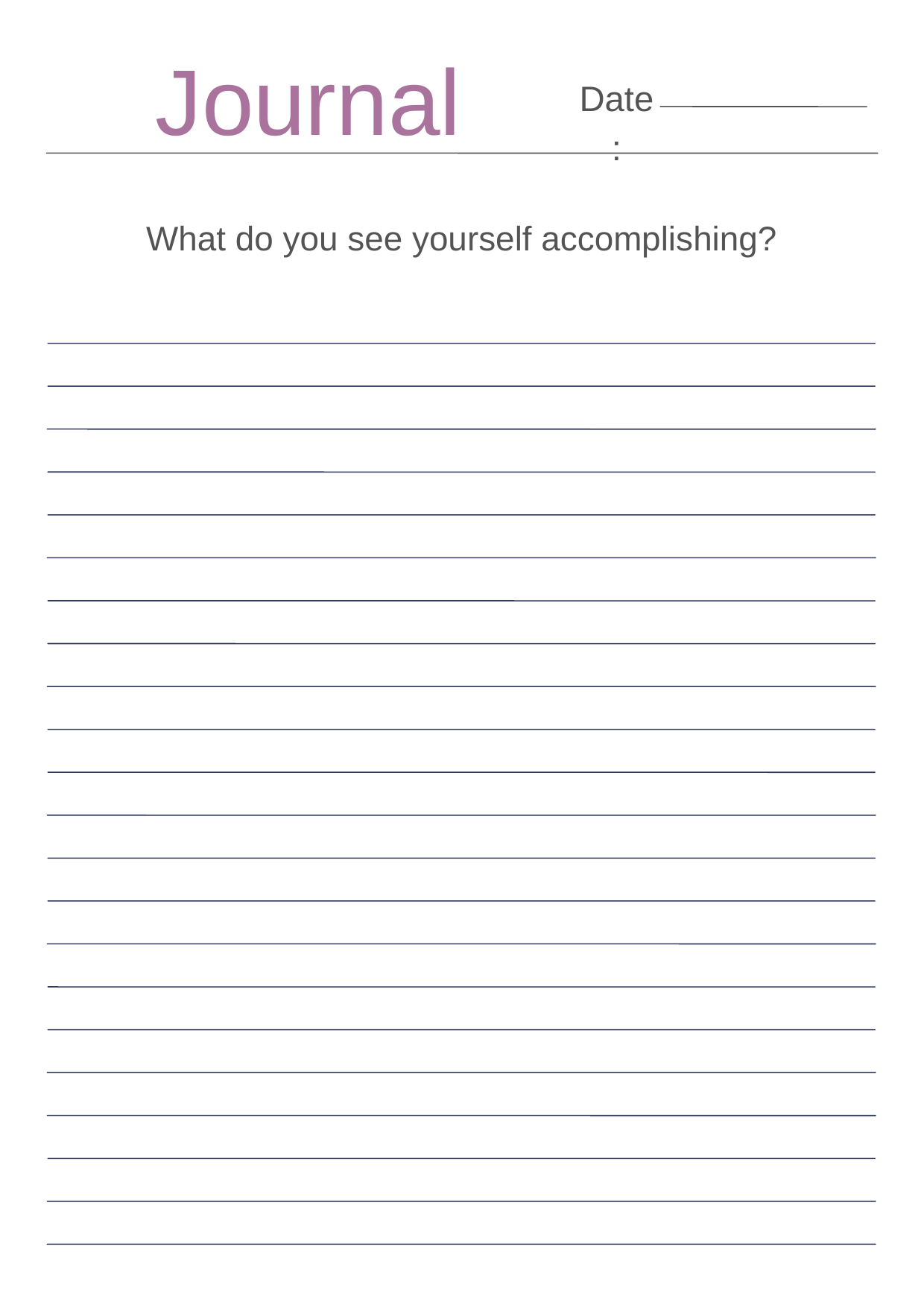

Journal
Date:

What do you see yourself accomplishing?